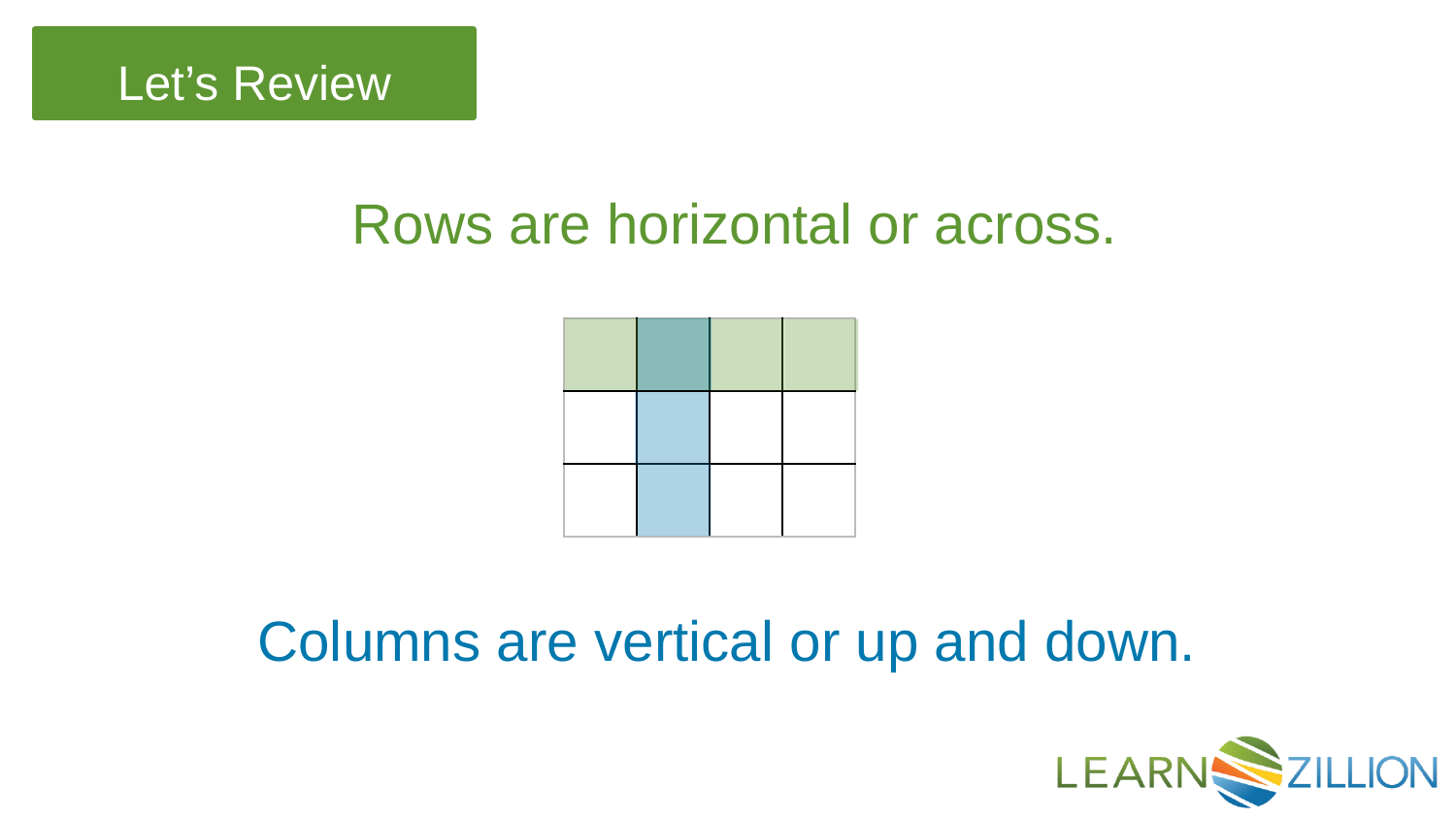

Rows are horizontal or across.
|  |  |  |  |
| --- | --- | --- | --- |
|  |  |  |  |
|  |  |  |  |

Columns are vertical or up and down.